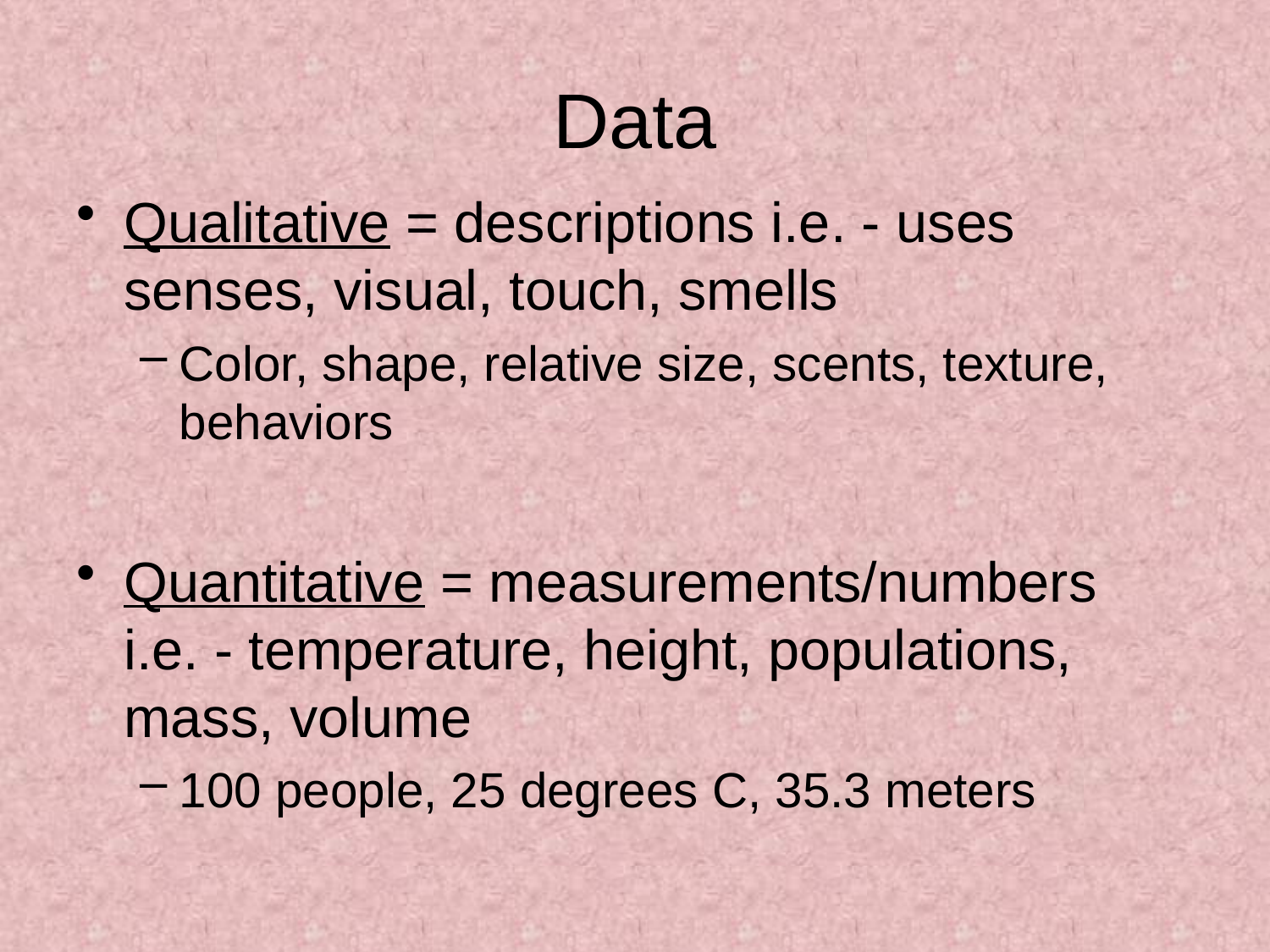

# Data
Qualitative = descriptions i.e. - uses senses, visual, touch, smells
Color, shape, relative size, scents, texture, behaviors

Quantitative = measurements/numbers  i.e. - temperature, height, populations, mass, volume
100 people, 25 degrees C, 35.3 meters